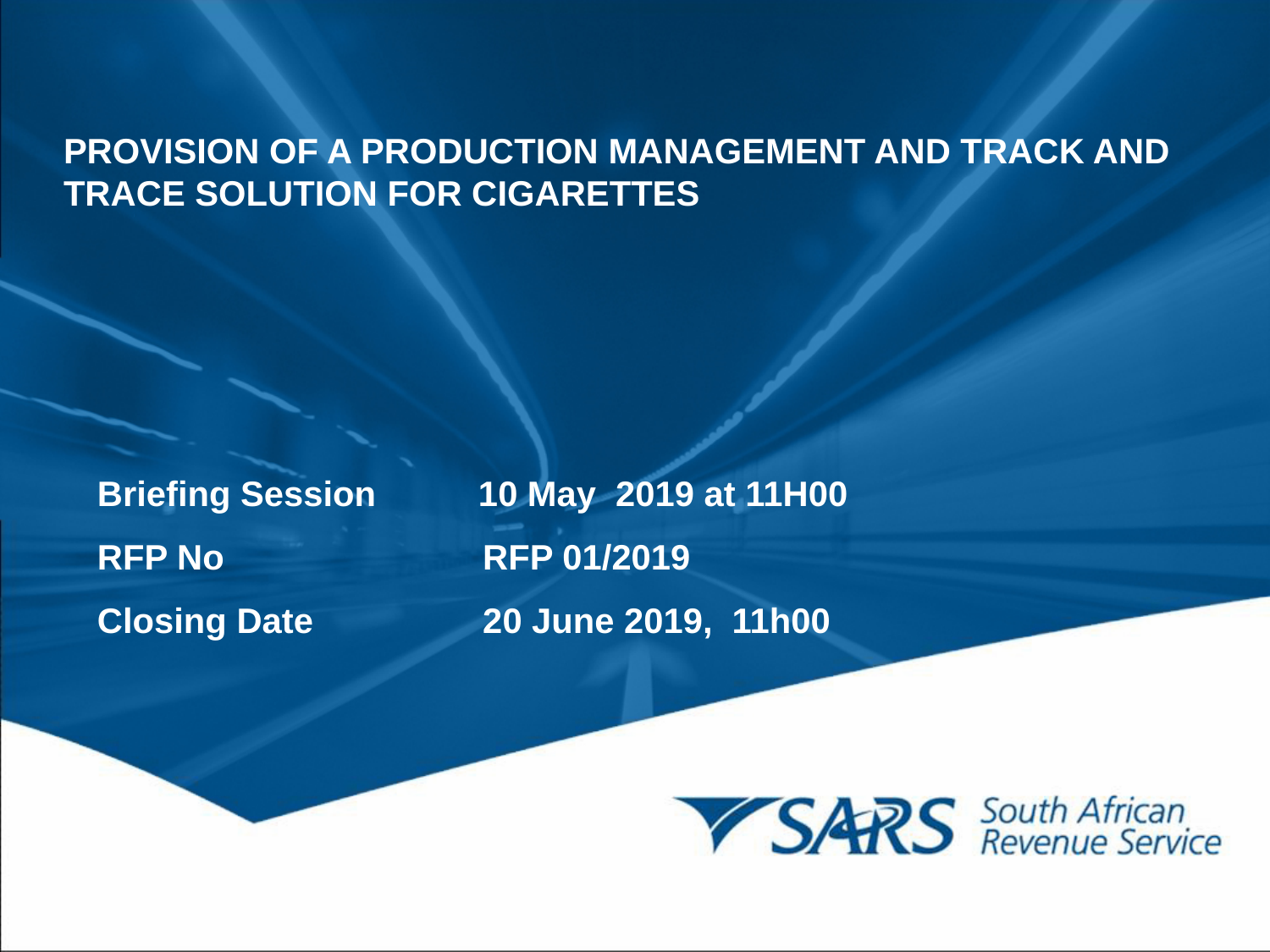

PROVISION OF A PRODUCTION MANAGEMENT AND TRACK AND TRACE SOLUTION FOR CIGARETTES
Briefing Session	10 May  2019 at 11H00
RFP No 	RFP 01/2019
Closing Date      	20 June 2019,  11h00